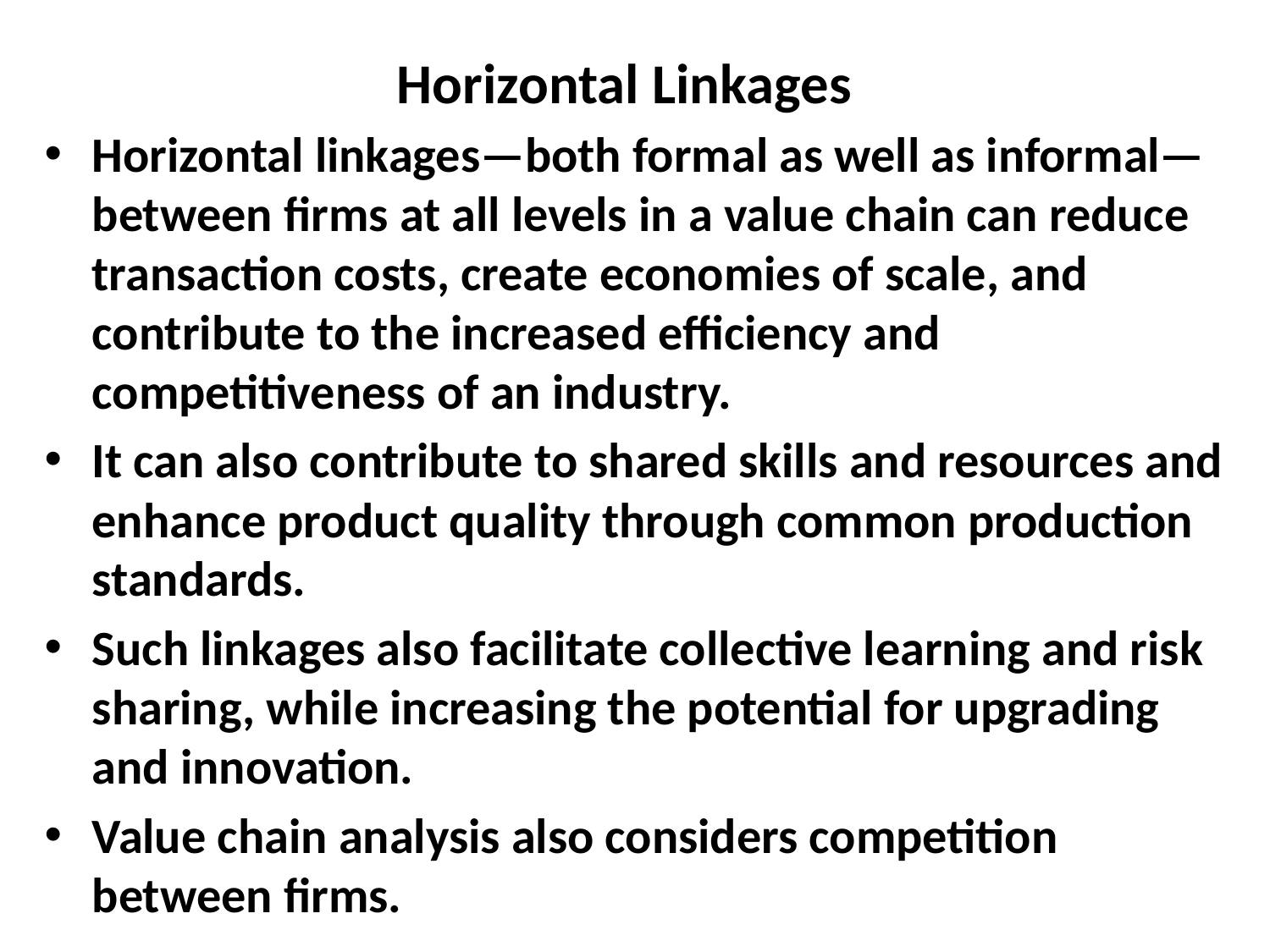

# Horizontal Linkages
Horizontal linkages—both formal as well as informal—between firms at all levels in a value chain can reduce transaction costs, create economies of scale, and contribute to the increased efficiency and competitiveness of an industry.
It can also contribute to shared skills and resources and enhance product quality through common production standards.
Such linkages also facilitate collective learning and risk sharing, while increasing the potential for upgrading and innovation.
Value chain analysis also considers competition between firms.